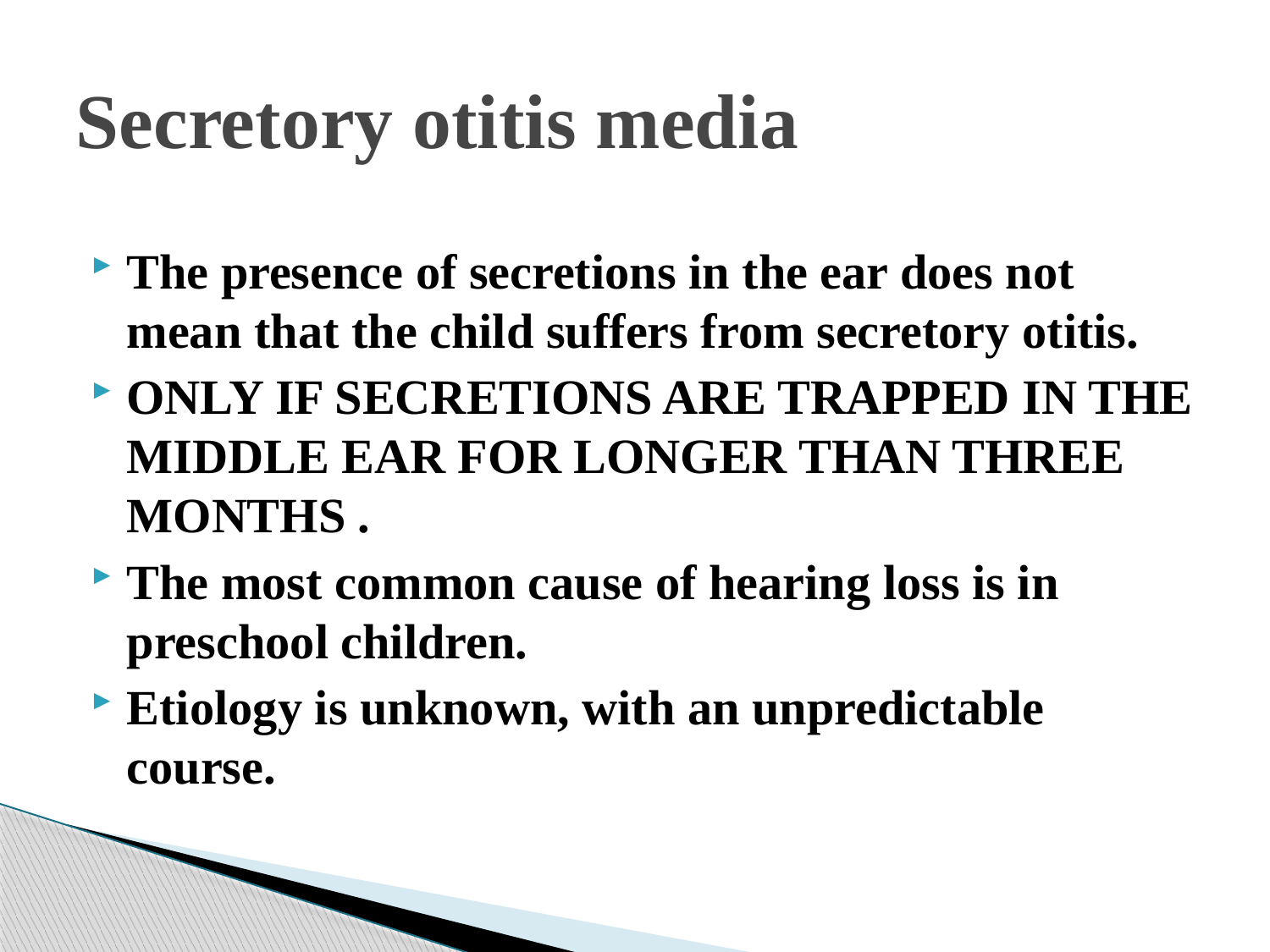

# Secretory otitis media

The presence of secretions in the ear does not mean that the child suffers from secretory otitis.
ONLY IF SECRETIONS ARE TRAPPED IN THE MIDDLE EAR FOR LONGER THAN THREE MONTHS .
The most common cause of hearing loss is in preschool children.
Etiology is unknown, with an unpredictable course.